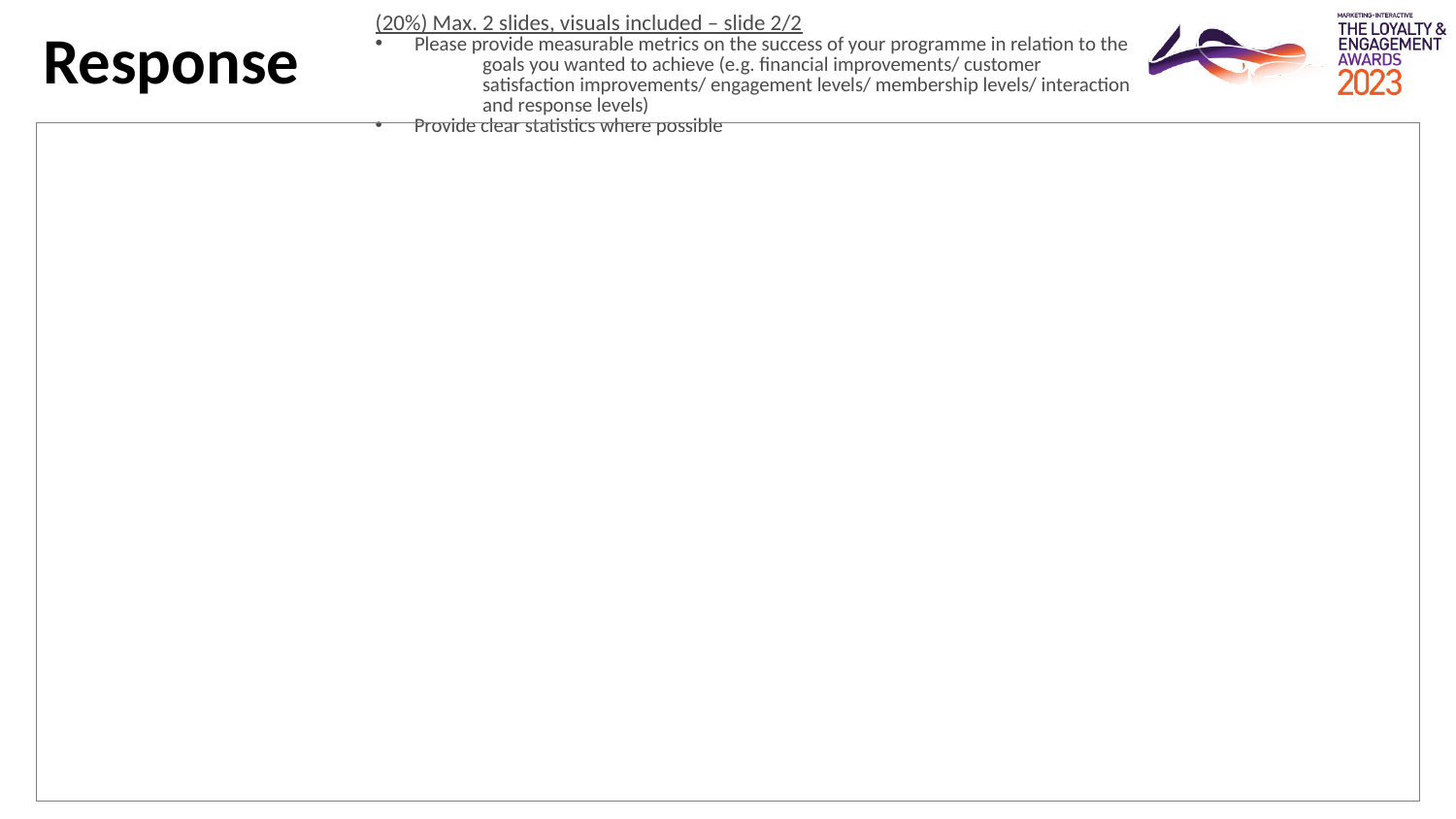

(20%) Max. 2 slides, visuals included – slide 2/2
 Please provide measurable metrics on the success of your programme in relation to the goals you wanted to achieve (e.g. financial improvements/ customer satisfaction improvements/ engagement levels/ membership levels/ interaction and response levels)
 Provide clear statistics where possible
Response
|  |
| --- |